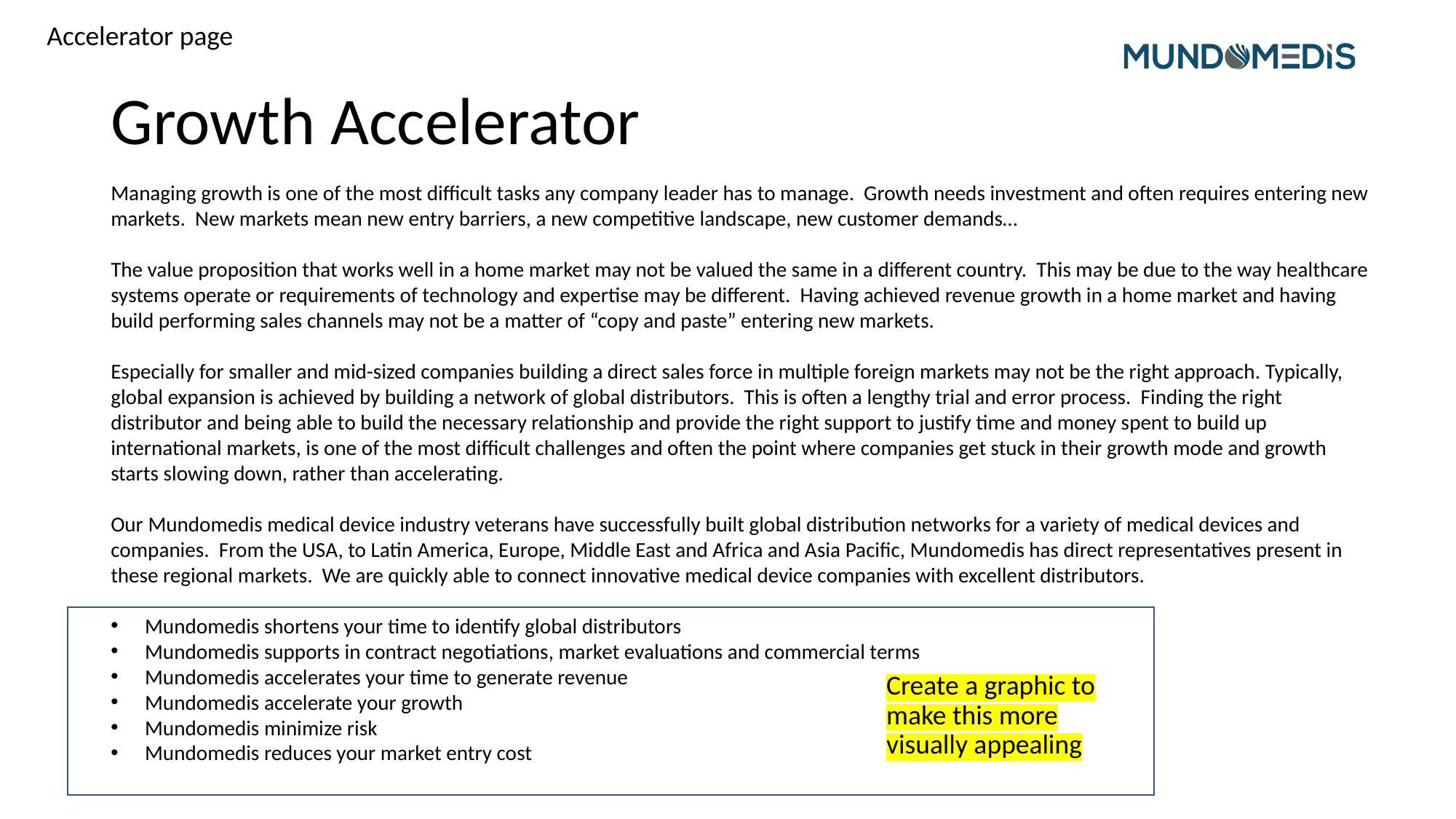

Accelerator page
# Growth Accelerator
Managing growth is one of the most difficult tasks any company leader has to manage.  Growth needs investment and often requires entering new markets.  New markets mean new entry barriers, a new competitive landscape, new customer demands…

The value proposition that works well in a home market may not be valued the same in a different country.  This may be due to the way healthcare systems operate or requirements of technology and expertise may be different.  Having achieved revenue growth in a home market and having build performing sales channels may not be a matter of “copy and paste” entering new markets.

Especially for smaller and mid-sized companies building a direct sales force in multiple foreign markets may not be the right approach. Typically, global expansion is achieved by building a network of global distributors.  This is often a lengthy trial and error process.  Finding the right distributor and being able to build the necessary relationship and provide the right support to justify time and money spent to build up international markets, is one of the most difficult challenges and often the point where companies get stuck in their growth mode and growth starts slowing down, rather than accelerating.

Our Mundomedis medical device industry veterans have successfully built global distribution networks for a variety of medical devices and companies.  From the USA, to Latin America, Europe, Middle East and Africa and Asia Pacific, Mundomedis has direct representatives present in these regional markets.  We are quickly able to connect innovative medical device companies with excellent distributors.

Mundomedis shortens your time to identify global distributors
Mundomedis supports in contract negotiations, market evaluations and commercial terms
Mundomedis accelerates your time to generate revenue
Mundomedis accelerate your growth
Mundomedis minimize risk
Mundomedis reduces your market entry cost

Create a graphic to make this more visually appealing